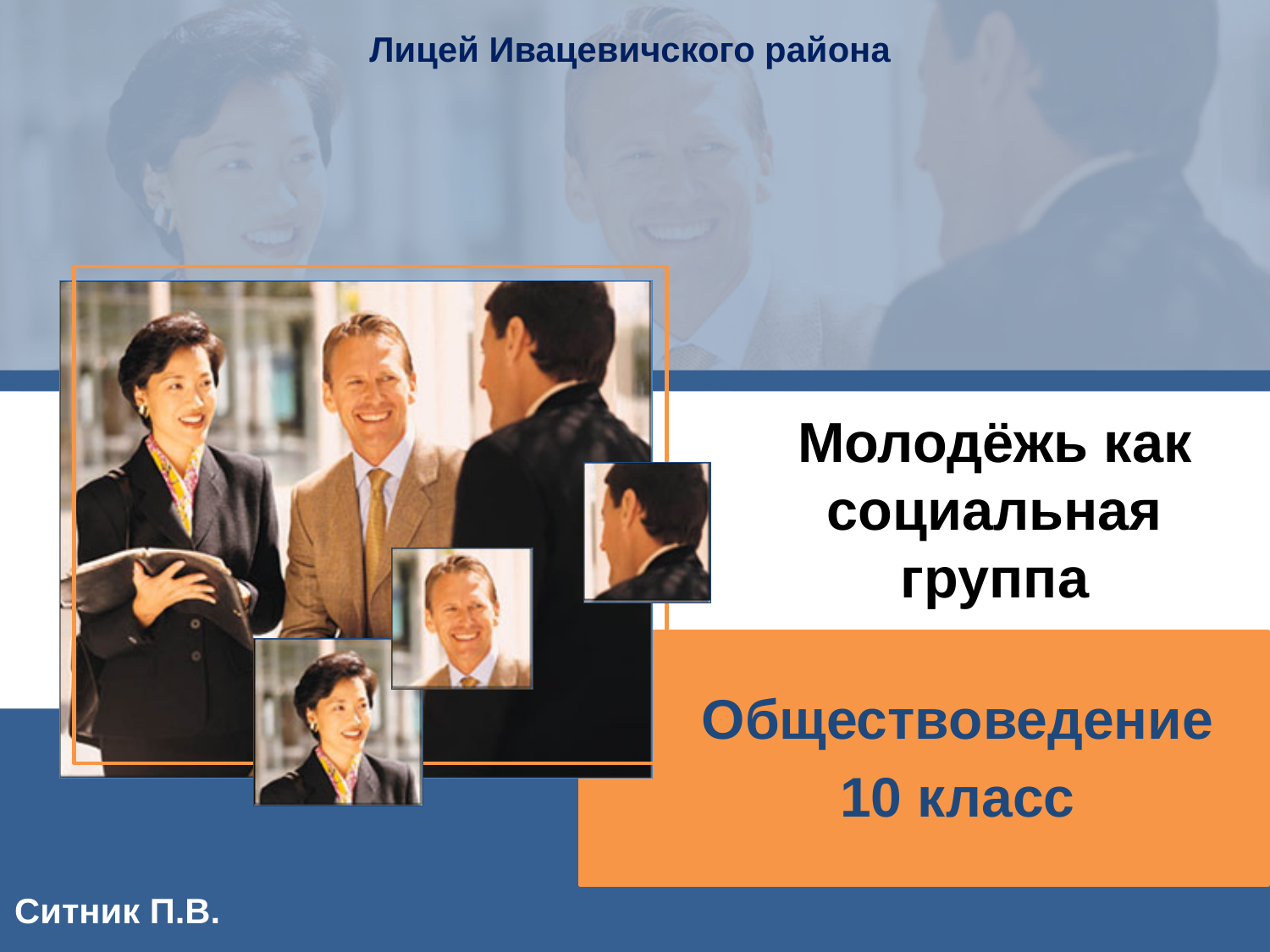

Лицей Ивацевичского района
# Молодёжь как социальная группа
Обществоведение
10 класс
Ситник П.В.